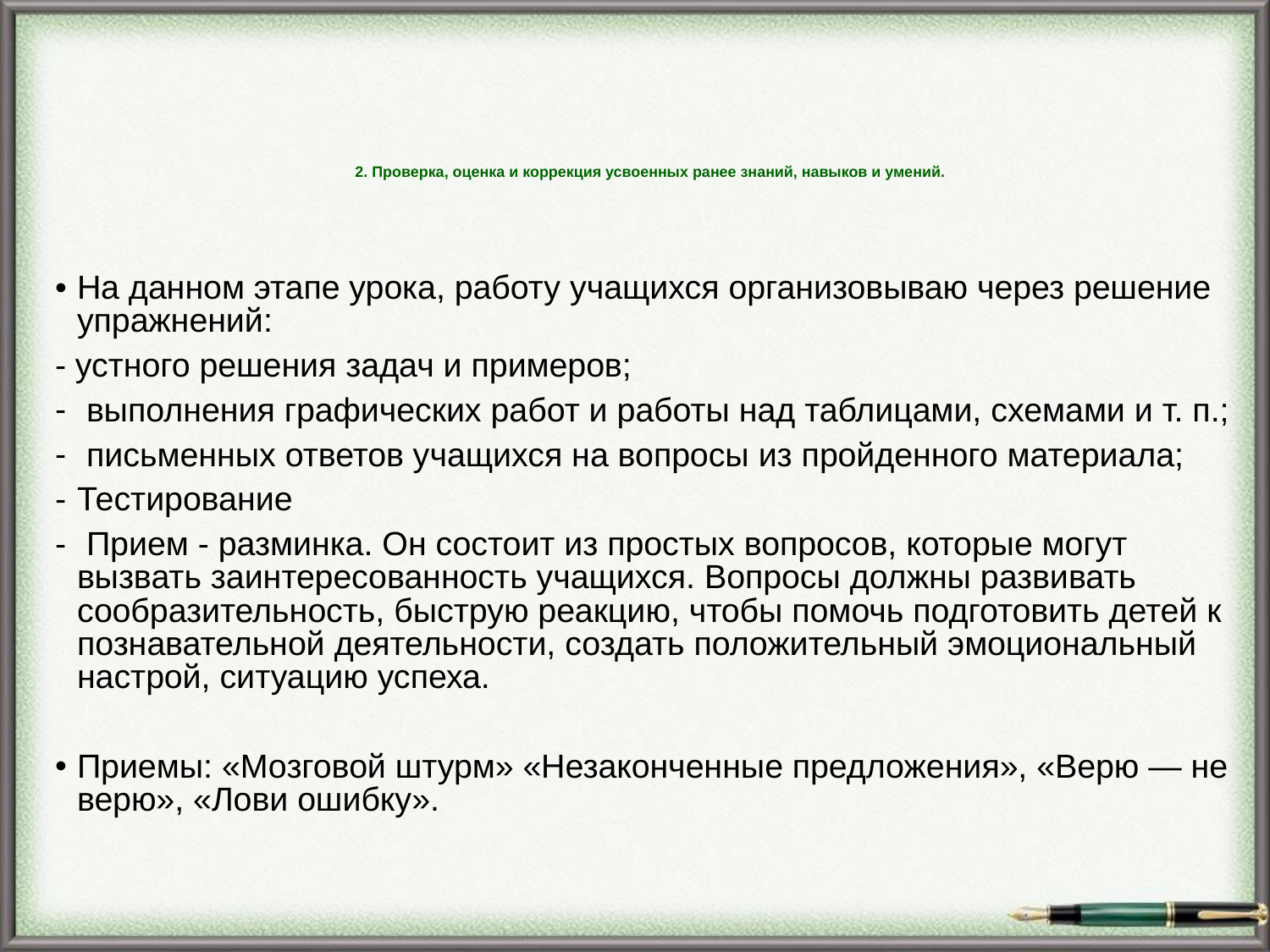

# 2. Проверка, оценка и коррекция усвоенных ранее знаний, навыков и умений.

На данном этапе урока, работу учащихся организовываю через решение упражнений:
- устного решения задач и примеров;
 выполнения графических работ и работы над таблицами, схемами и т. п.;
 письменных ответов учащихся на вопросы из пройденного материала;
Тестирование
 Прием - разминка. Он состоит из простых вопросов, которые могут вызвать заинтересованность учащихся. Вопросы должны развивать сообразительность, быструю реакцию, чтобы помочь подготовить детей к познавательной деятельности, создать положительный эмоциональный настрой, ситуацию успеха.

Приемы: «Мозговой штурм» «Незаконченные предложения», «Верю — не верю», «Лови ошибку».